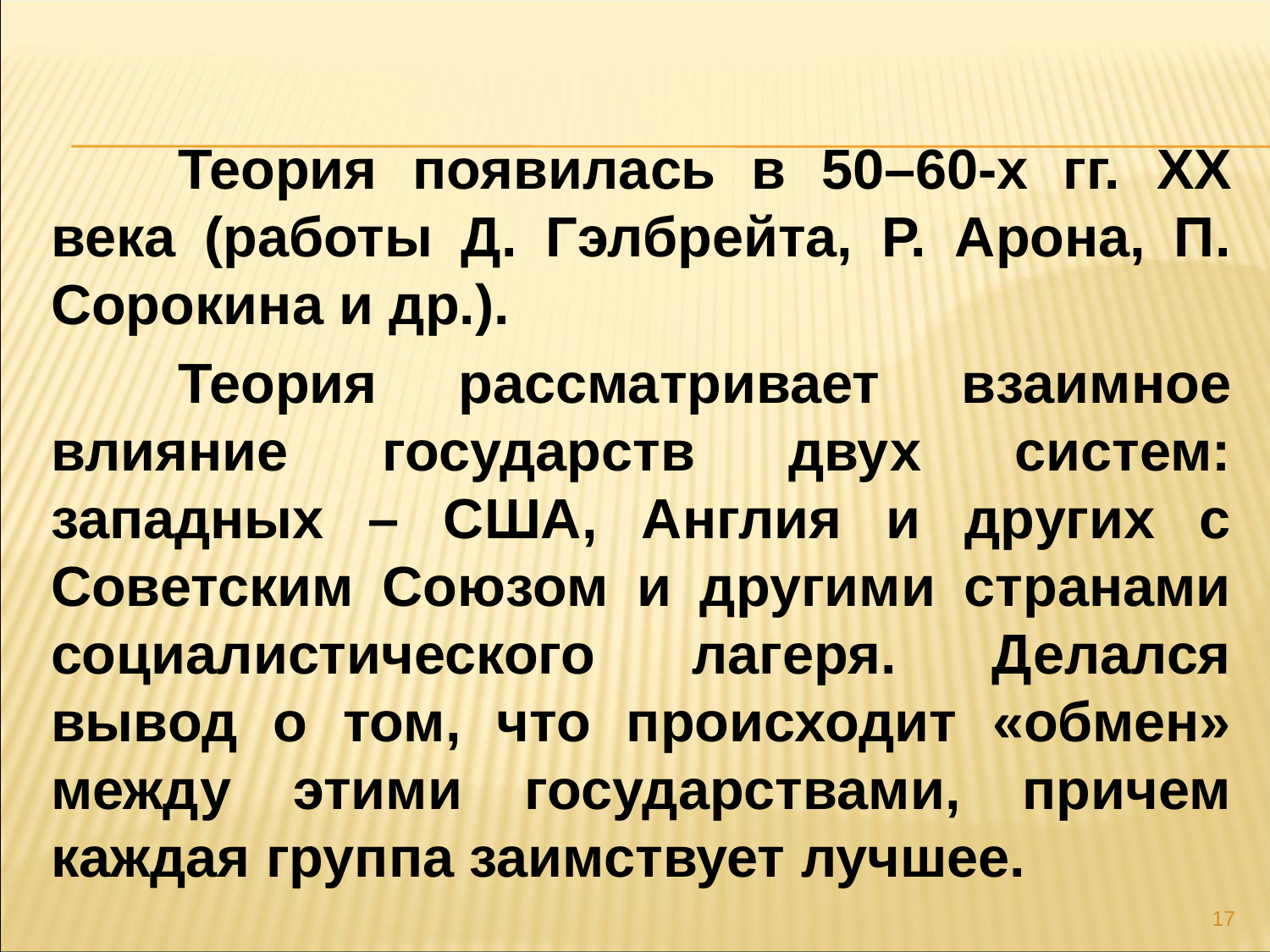

Теория появилась в 50–60-х гг. XX века (работы Д. Гэлбрейта, Р. Арона, П. Сорокина и др.).
	Теория рассматривает взаимное влияние государств двух систем: западных – США, Англия и других с Советским Союзом и другими странами социалистического лагеря. Делался вывод о том, что происходит «обмен» между этими государствами, причем каждая группа заимствует лучшее.
17